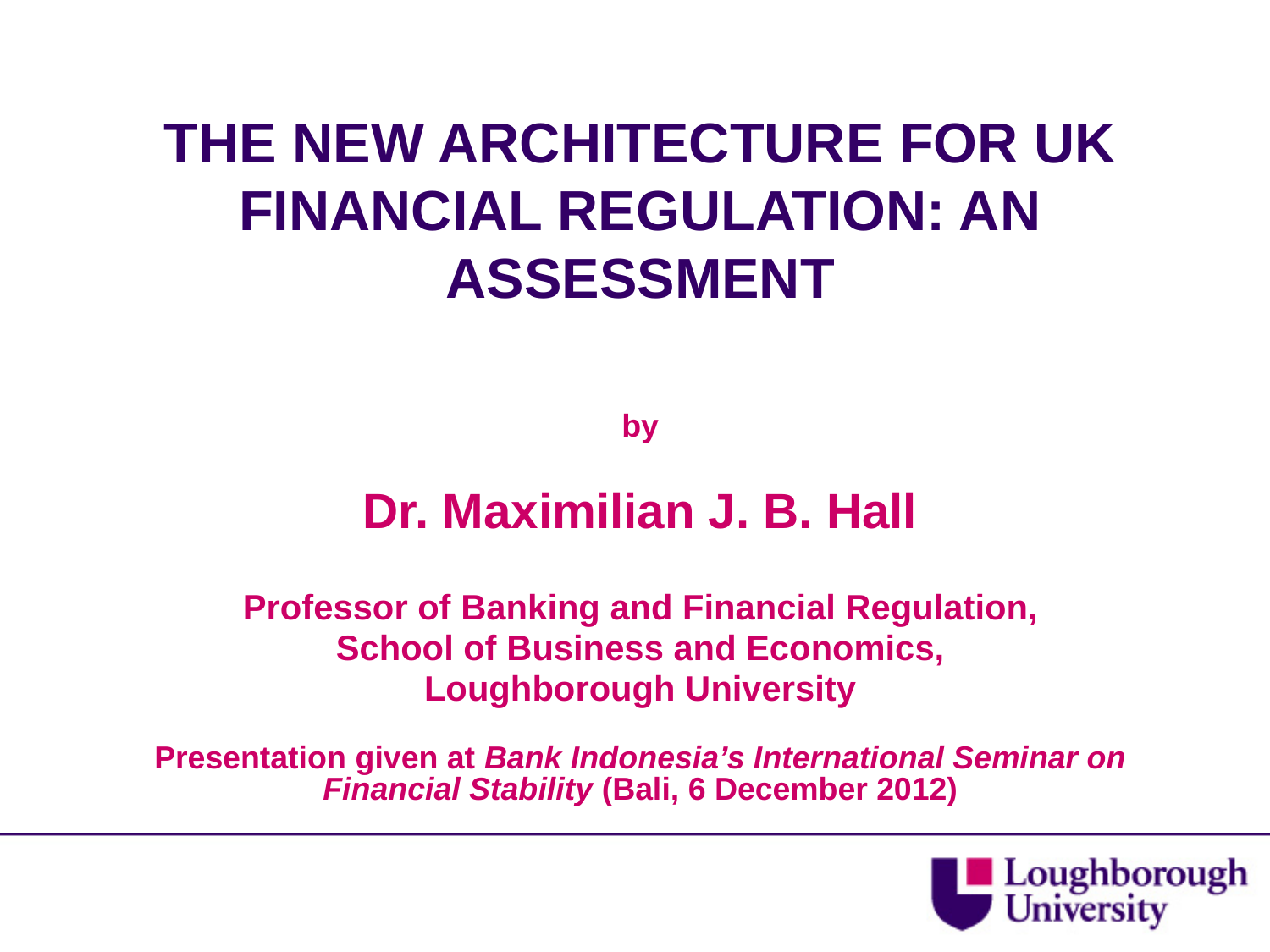

# THE NEW ARCHITECTURE FOR UK FINANCIAL REGULATION: AN ASSESSMENT
by
Dr. Maximilian J. B. Hall
Professor of Banking and Financial Regulation,
School of Business and Economics,
Loughborough University
Presentation given at Bank Indonesia’s International Seminar on Financial Stability (Bali, 6 December 2012)